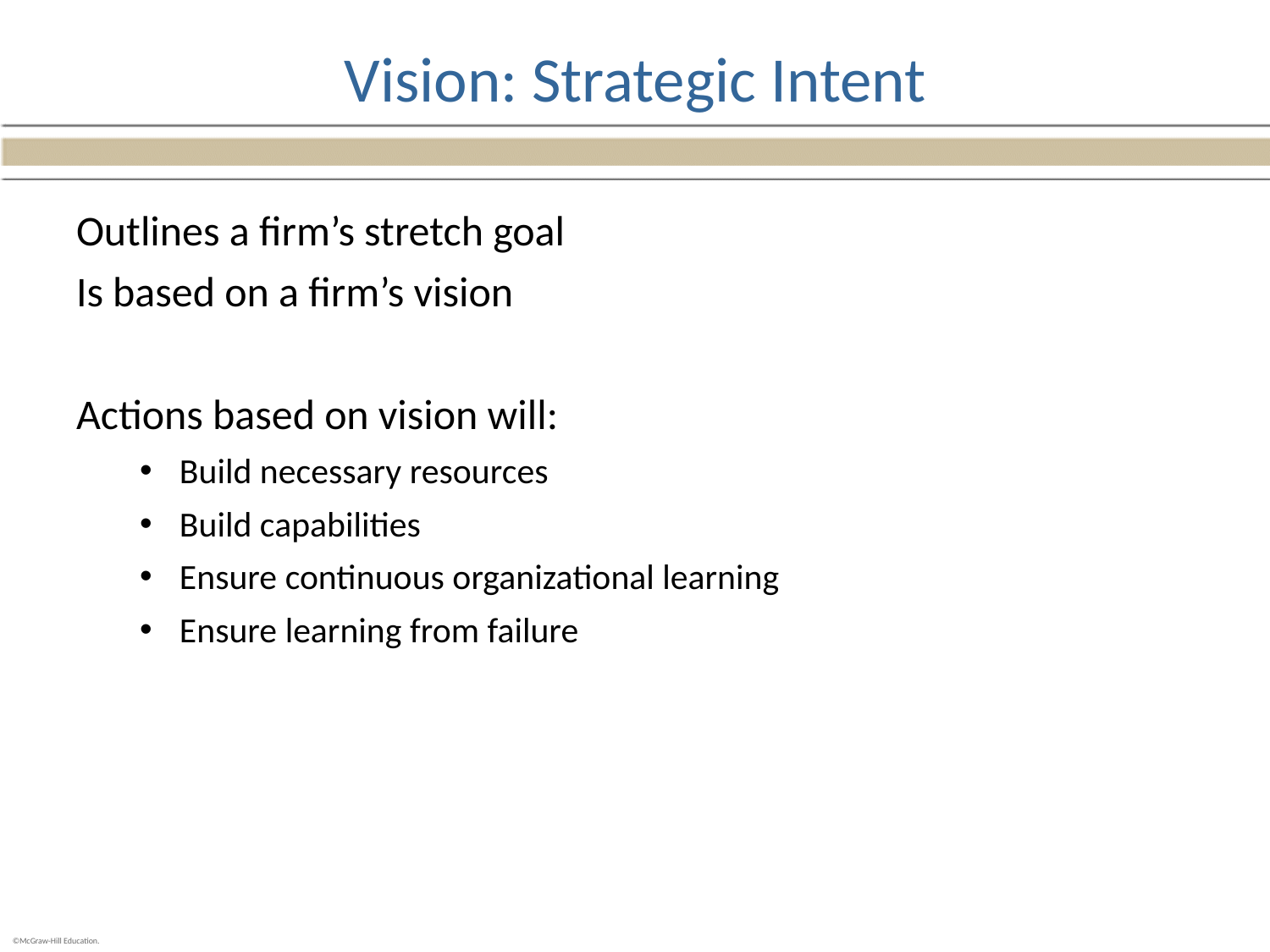

# Vision: Strategic Intent
Outlines a firm’s stretch goal
Is based on a firm’s vision

Actions based on vision will:
Build necessary resources
Build capabilities
Ensure continuous organizational learning
Ensure learning from failure